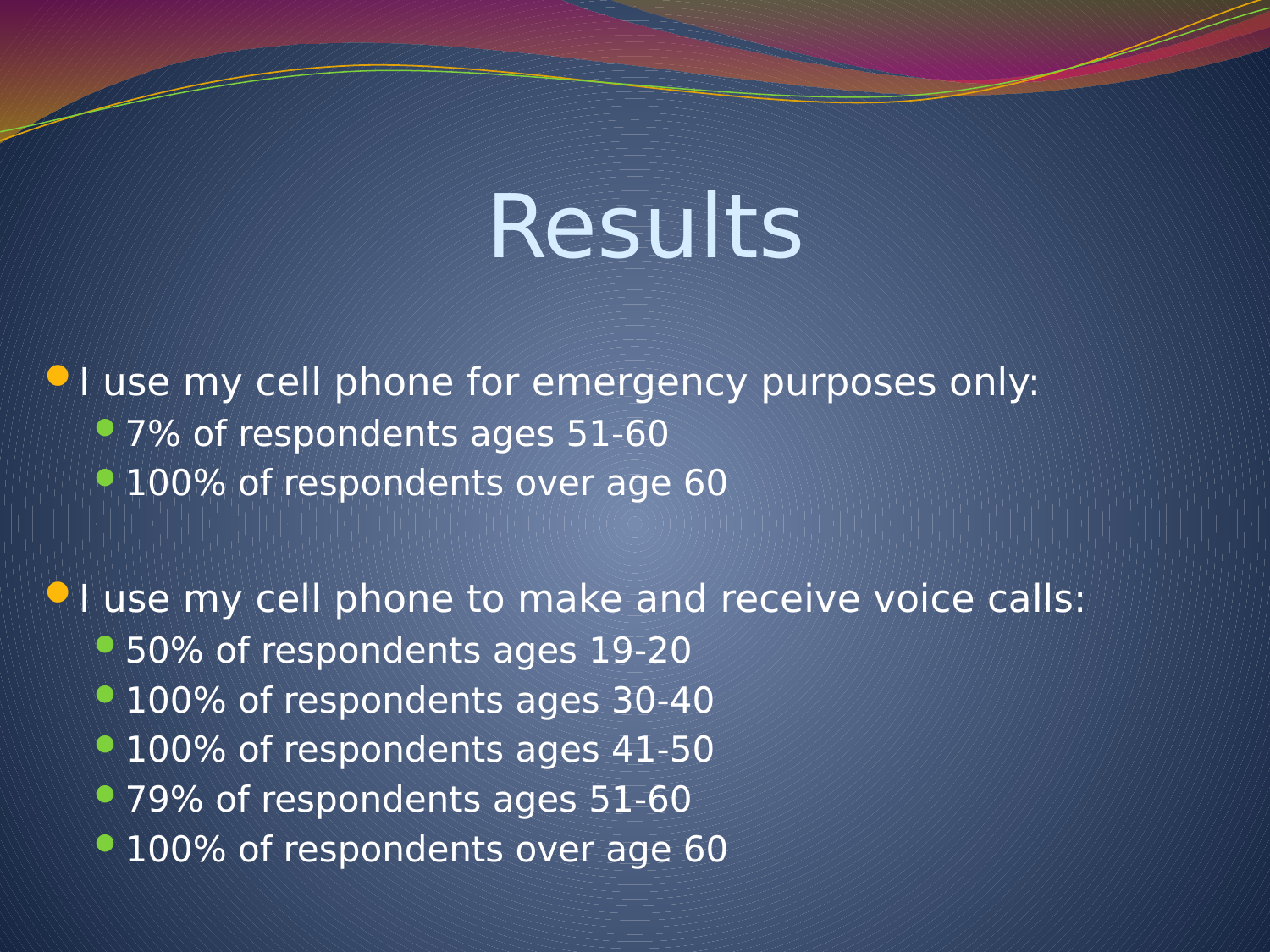

# Results

I use my cell phone for emergency purposes only:
7% of respondents ages 51-60
100% of respondents over age 60

I use my cell phone to make and receive voice calls:
50% of respondents ages 19-20
100% of respondents ages 30-40
100% of respondents ages 41-50
79% of respondents ages 51-60
100% of respondents over age 60